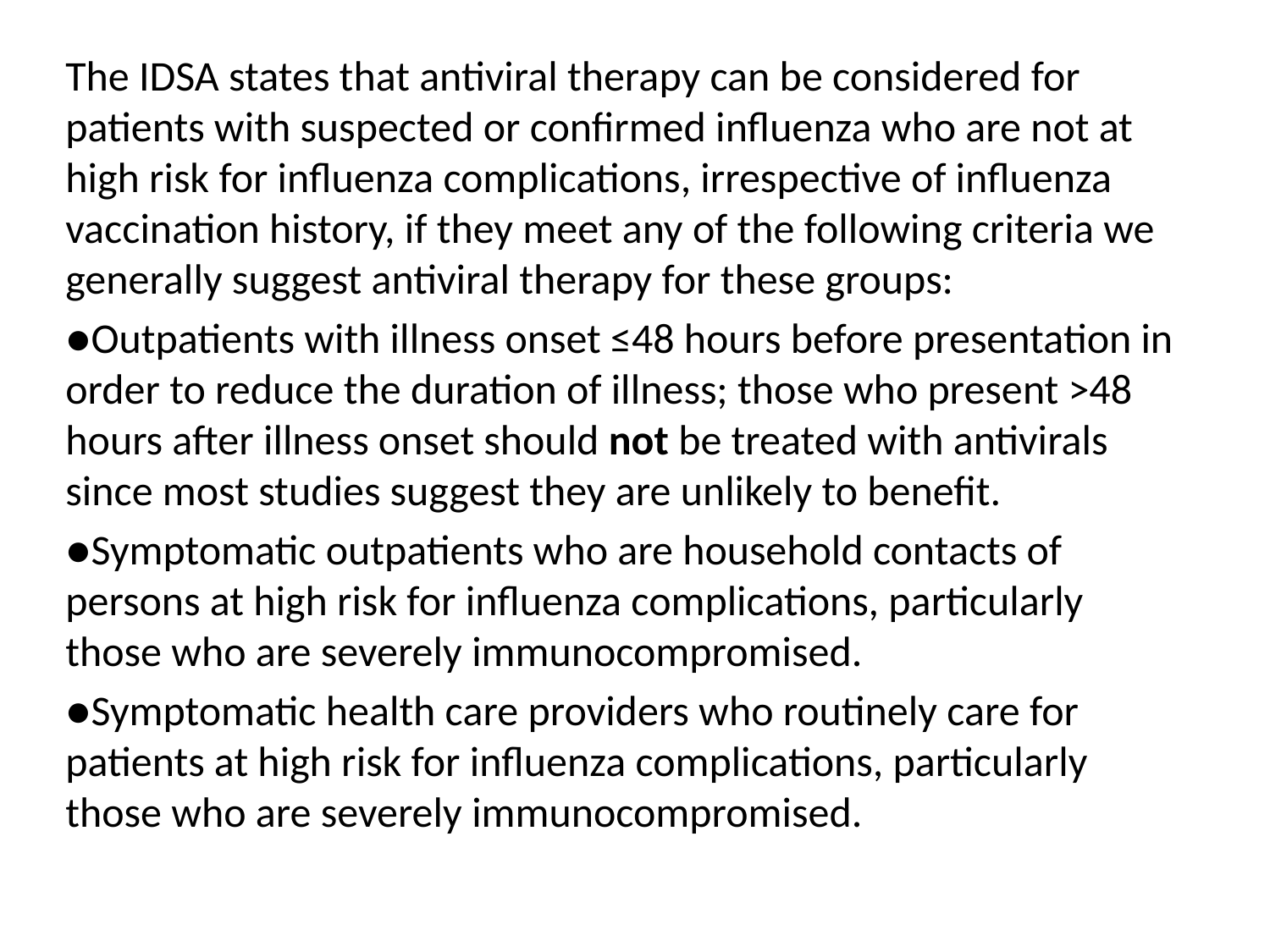

The IDSA states that antiviral therapy can be considered for patients with suspected or confirmed influenza who are not at high risk for influenza complications, irrespective of influenza vaccination history, if they meet any of the following criteria we generally suggest antiviral therapy for these groups:
●Outpatients with illness onset ≤48 hours before presentation in order to reduce the duration of illness; those who present >48 hours after illness onset should not be treated with antivirals since most studies suggest they are unlikely to benefit.
●Symptomatic outpatients who are household contacts of persons at high risk for influenza complications, particularly those who are severely immunocompromised.
●Symptomatic health care providers who routinely care for patients at high risk for influenza complications, particularly those who are severely immunocompromised.